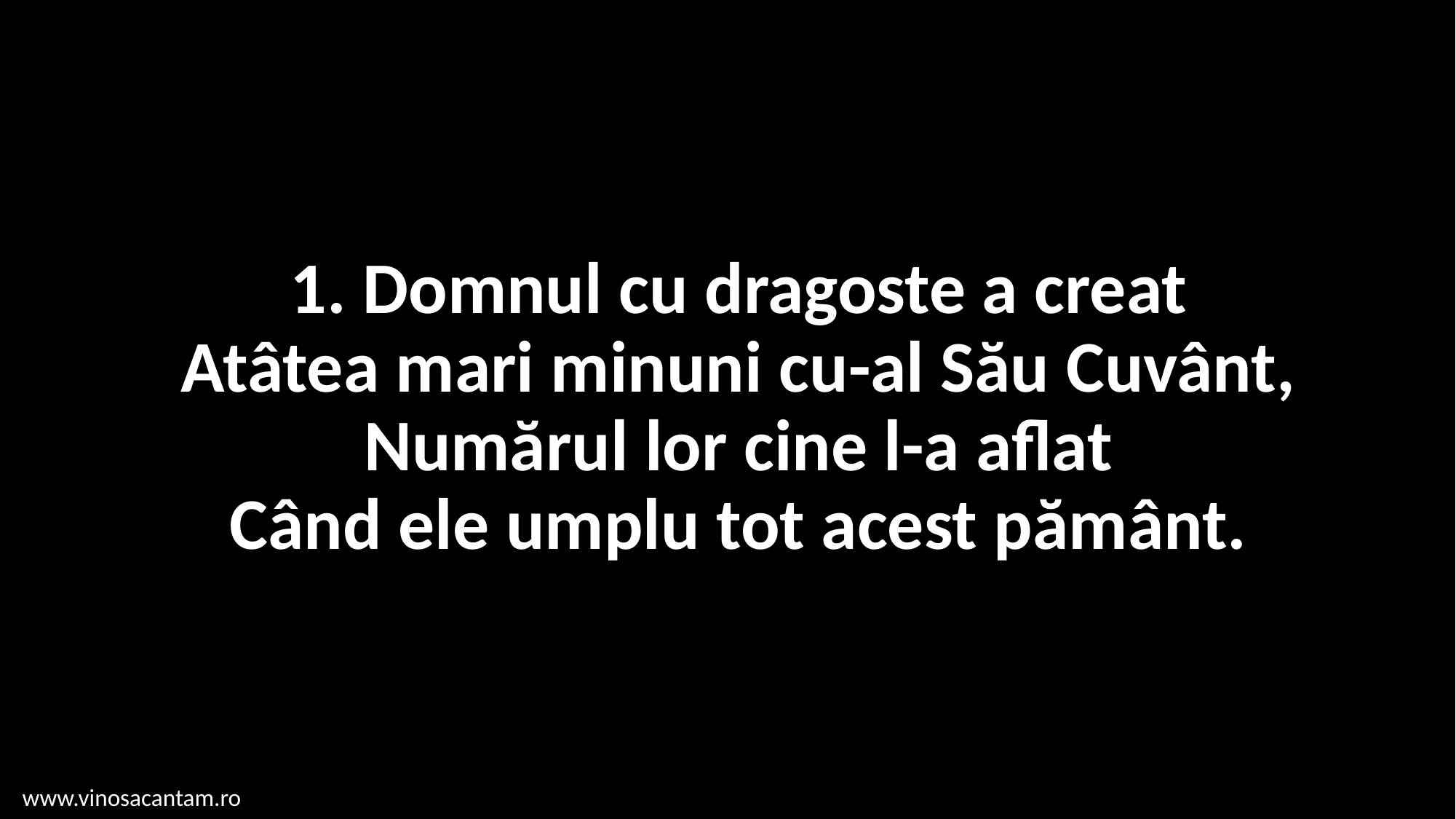

# 1. Domnul cu dragoste a creat Atâtea mari minuni cu-al Său Cuvânt, Numărul lor cine l-a aflat Când ele umplu tot acest pământ.
www.vinosacantam.ro